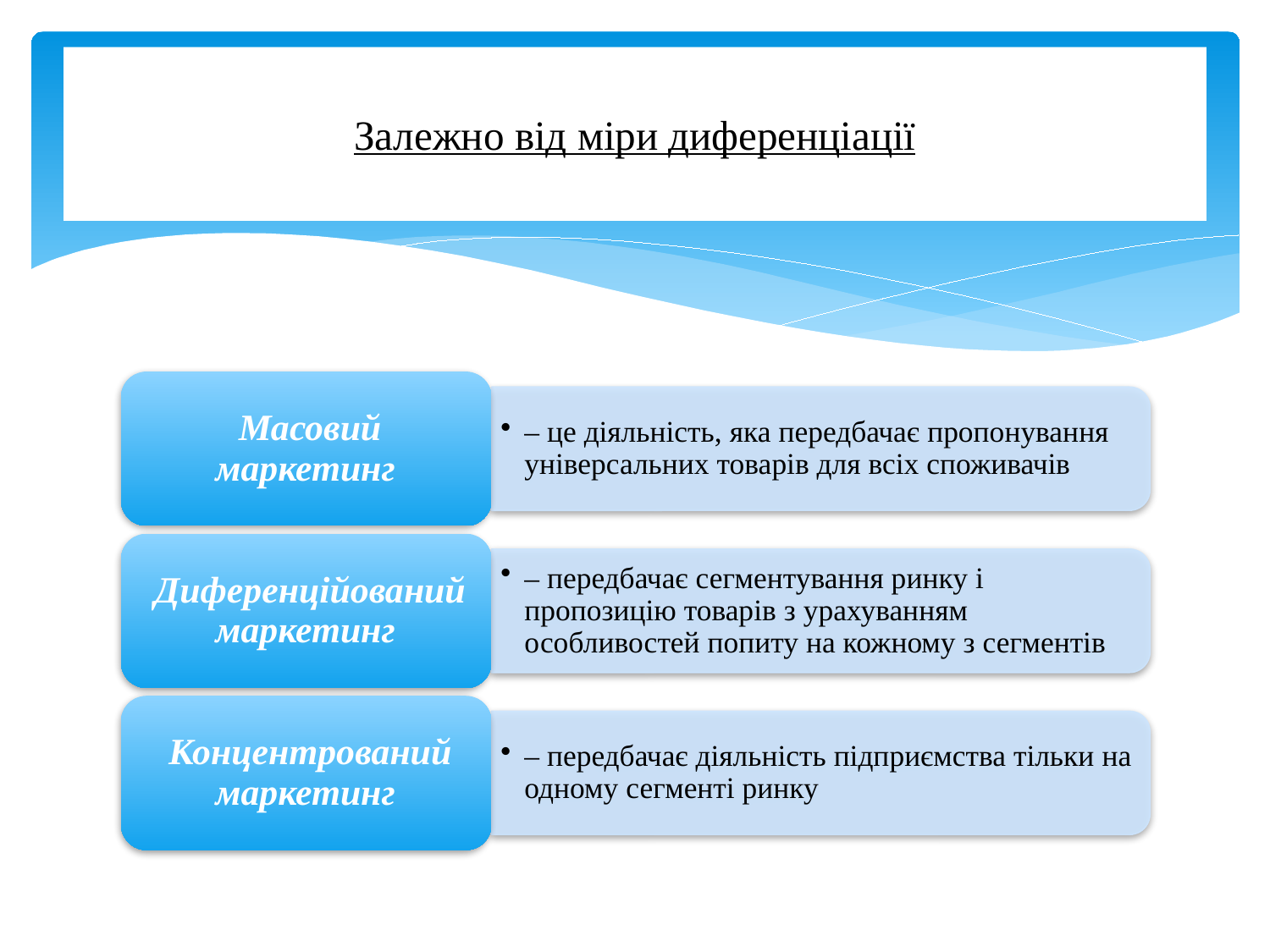

# Залежно від міри диференціації
– це діяльність, яка передбачає пропонування універсальних товарів для всіх споживачів
Масовий маркетинг
– передбачає сегментування ринку і пропозицію товарів з урахуванням особливостей попиту на кожному з сегментів
Диференційований маркетинг
– передбачає діяльність підприємства тільки на одному сегменті ринку
Концентрований маркетинг